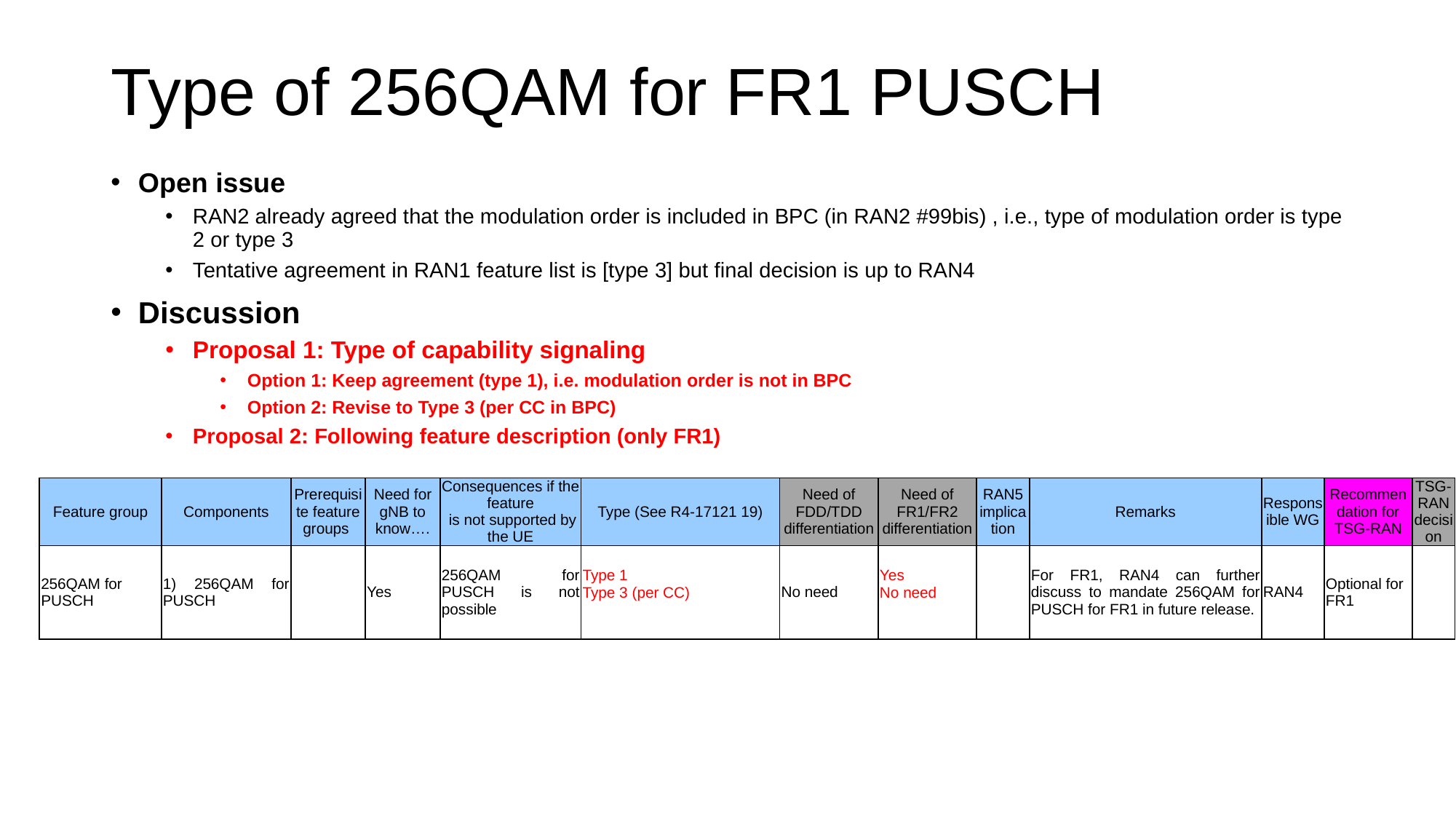

# Type of 256QAM for FR1 PUSCH
Open issue
RAN2 already agreed that the modulation order is included in BPC (in RAN2 #99bis) , i.e., type of modulation order is type 2 or type 3
Tentative agreement in RAN1 feature list is [type 3] but final decision is up to RAN4
Discussion
Proposal 1: Type of capability signaling
Option 1: Keep agreement (type 1), i.e. modulation order is not in BPC
Option 2: Revise to Type 3 (per CC in BPC)
Proposal 2: Following feature description (only FR1)

| Feature group | Components | Prerequisite feature groups | Need for gNB to know…. | Consequences if the feature is not supported by the UE | Type (See R4-17121 19) | Need of FDD/TDD differentiation | Need of FR1/FR2 differentiation | RAN5 implication | Remarks | Responsible WG | Recommendation for TSG-RAN | TSG-RAN decision |
| --- | --- | --- | --- | --- | --- | --- | --- | --- | --- | --- | --- | --- |
| 256QAM for PUSCH | 1) 256QAM for PUSCH |  | Yes | 256QAM for PUSCH is not possible | Type 1 Type 3 (per CC) | No need | Yes No need |  | For FR1, RAN4 can further discuss to mandate 256QAM for PUSCH for FR1 in future release. | RAN4 | Optional for FR1 |  |